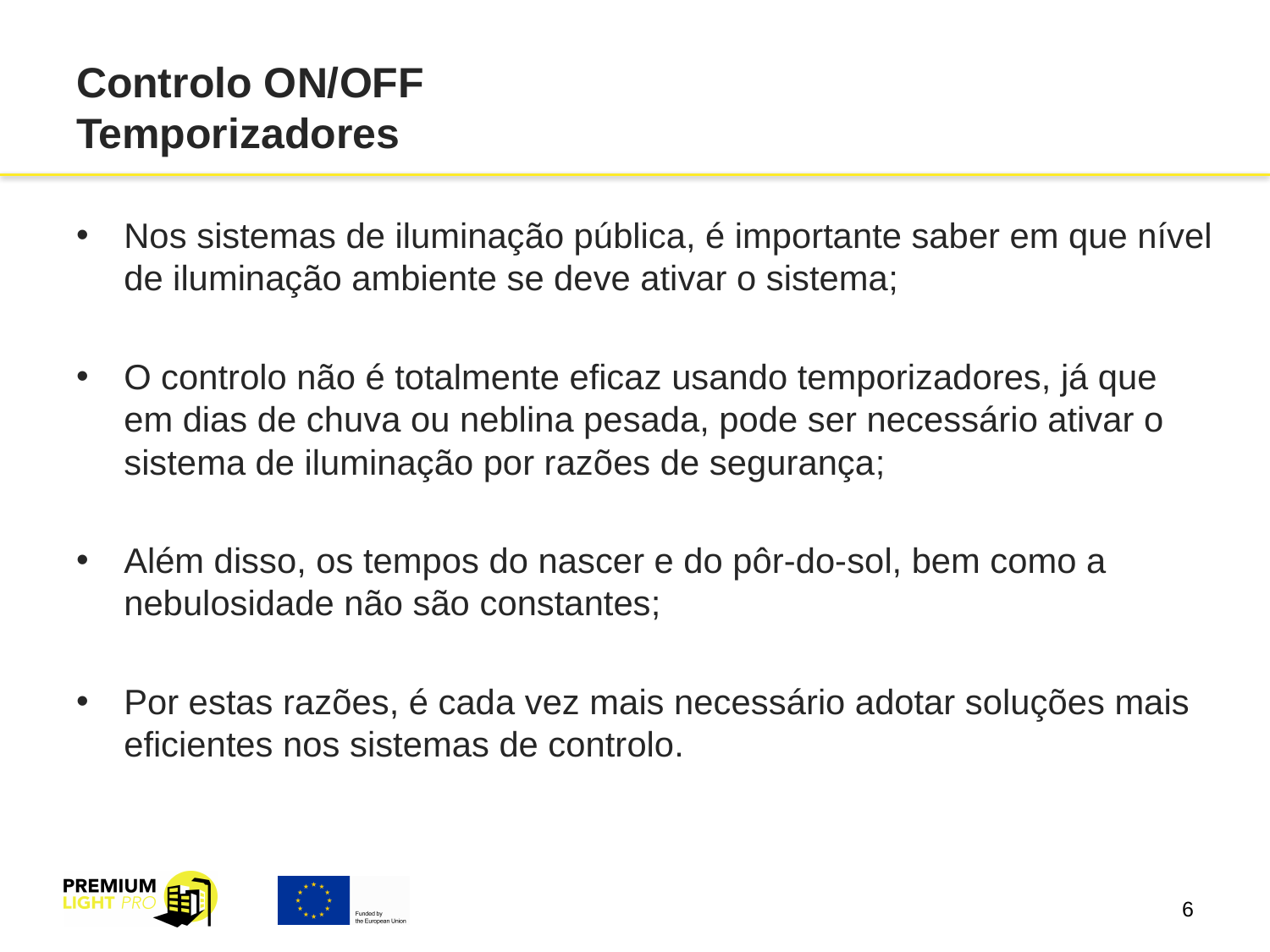

# Controlo ON/OFF Temporizadores
Nos sistemas de iluminação pública, é importante saber em que nível de iluminação ambiente se deve ativar o sistema;

O controlo não é totalmente eficaz usando temporizadores, já que em dias de chuva ou neblina pesada, pode ser necessário ativar o sistema de iluminação por razões de segurança;

Além disso, os tempos do nascer e do pôr-do-sol, bem como a nebulosidade não são constantes;

Por estas razões, é cada vez mais necessário adotar soluções mais eficientes nos sistemas de controlo.